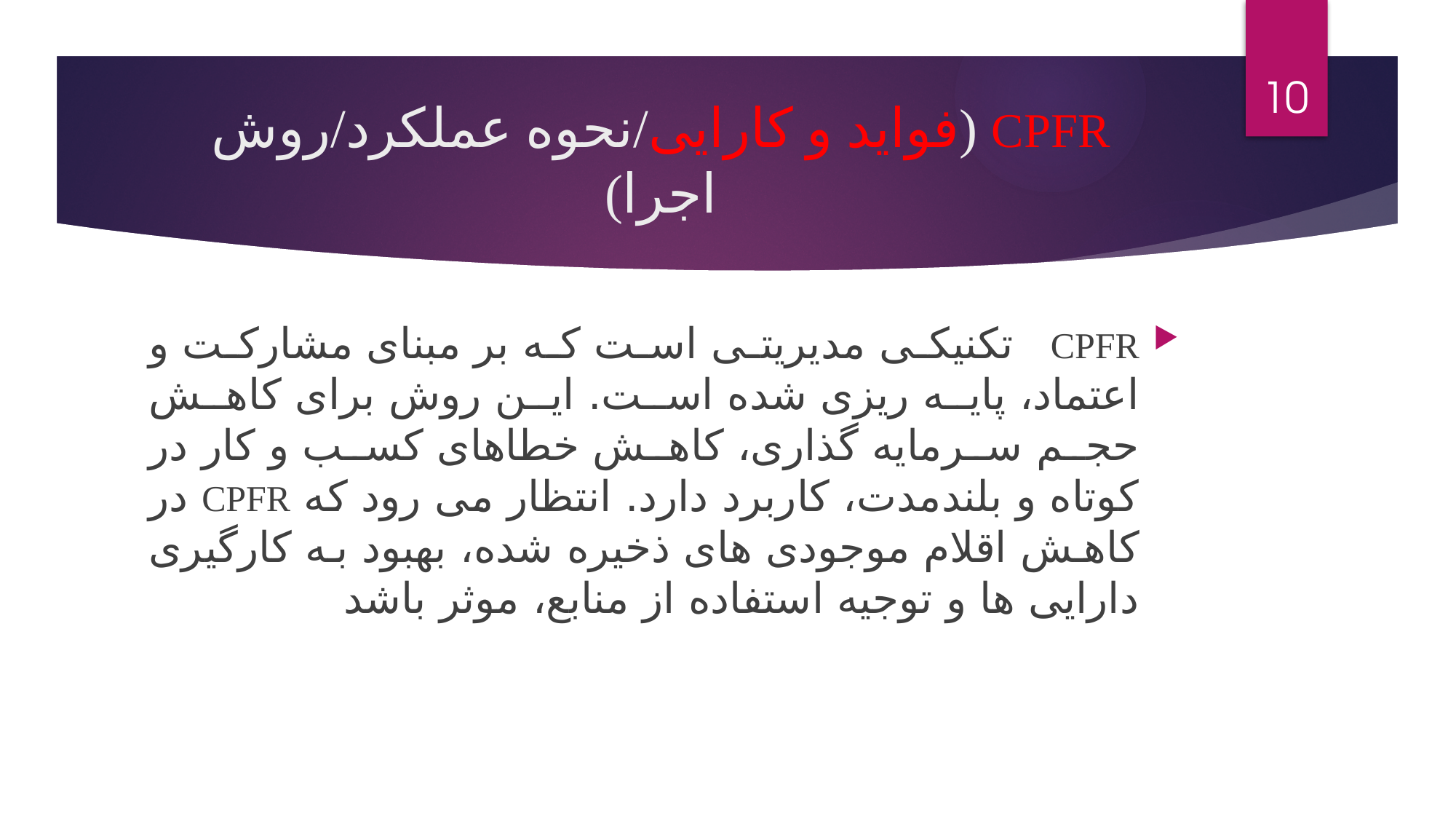

10
# CPFR (فواید و کارایی/نحوه عملکرد/روش اجرا)
CPFR  تکنیکی مدیریتی است که بر مبنای مشارکت و اعتماد، پایه ریزی شده است. این روش برای کاهش حجم سرمایه گذاری، کاهش خطاهای کسب و کار در کوتاه و بلندمدت، کاربرد دارد. انتظار می رود که CPFR در کاهش اقلام موجودی های ذخیره شده، بهبود به کارگیری دارایی ها و توجیه استفاده از منابع، موثر باشد